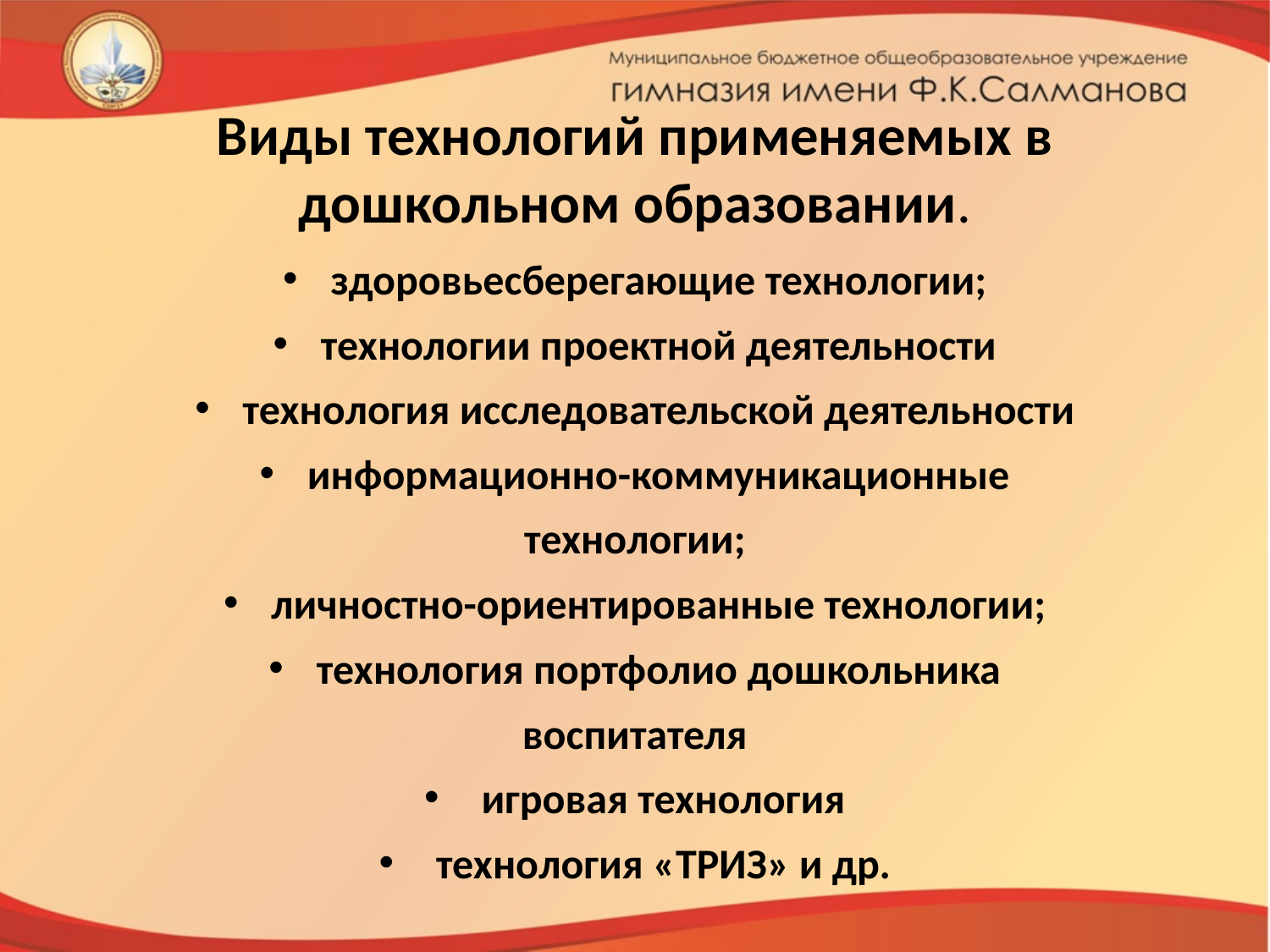

# Виды технологий применяемых в дошкольном образовании.
здоровьесберегающие технологии;
технологии проектной деятельности
технология исследовательской деятельности
информационно-коммуникационные
технологии;
личностно-ориентированные технологии;
технология портфолио дошкольника
воспитателя
 игровая технология
 технология «ТРИЗ» и др.